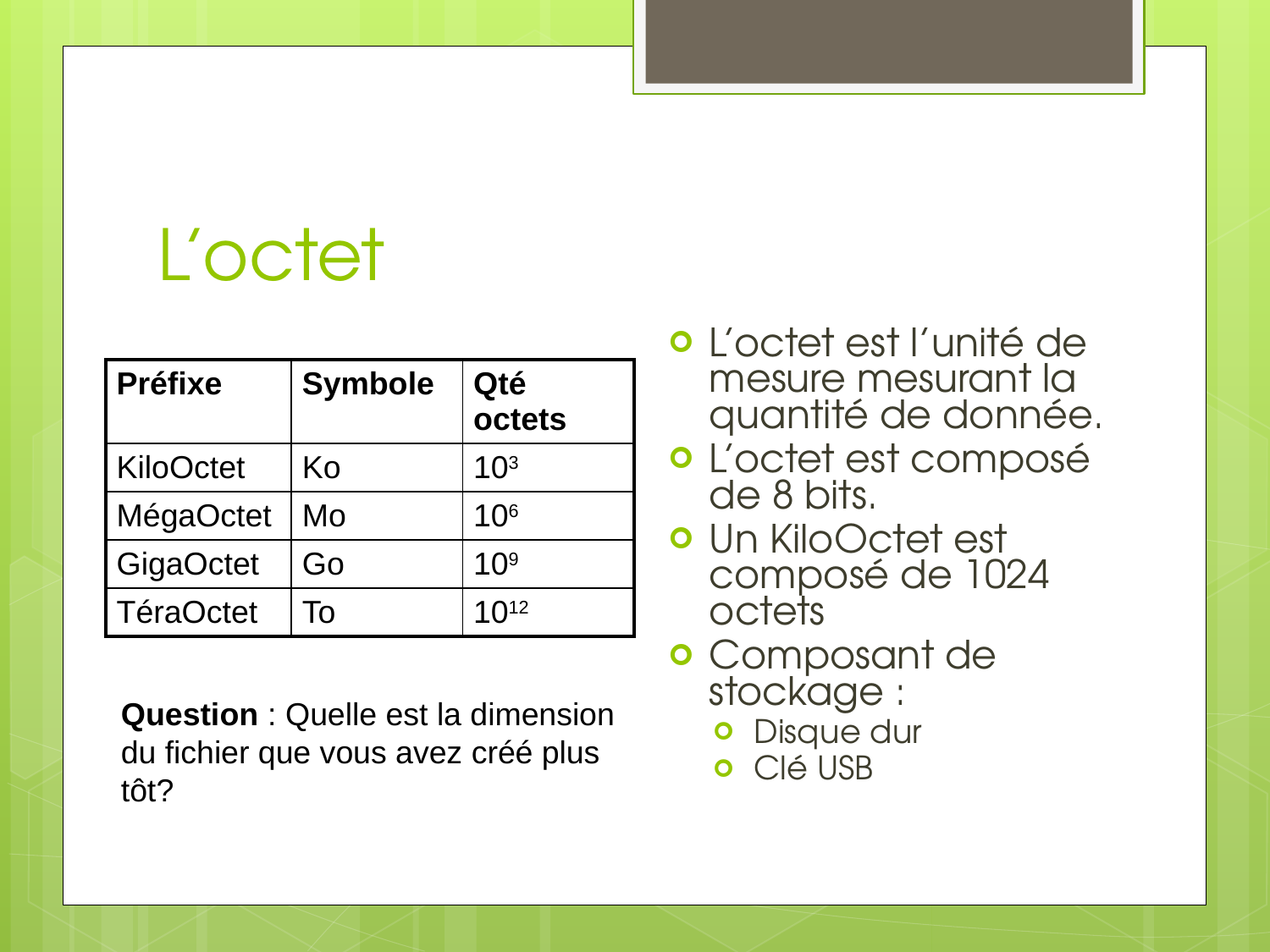

# L’octet
L’octet est l’unité de mesure mesurant la quantité de donnée.
L’octet est composé de 8 bits.
Un KiloOctet est composé de 1024 octets
Composant de stockage :
Disque dur
Clé USB
| Préfixe | Symbole | Qté octets |
| --- | --- | --- |
| KiloOctet | Ko | 103 |
| MégaOctet | Mo | 106 |
| GigaOctet | Go | 109 |
| TéraOctet | To | 1012 |
Question : Quelle est la dimension
du fichier que vous avez créé plus
tôt?